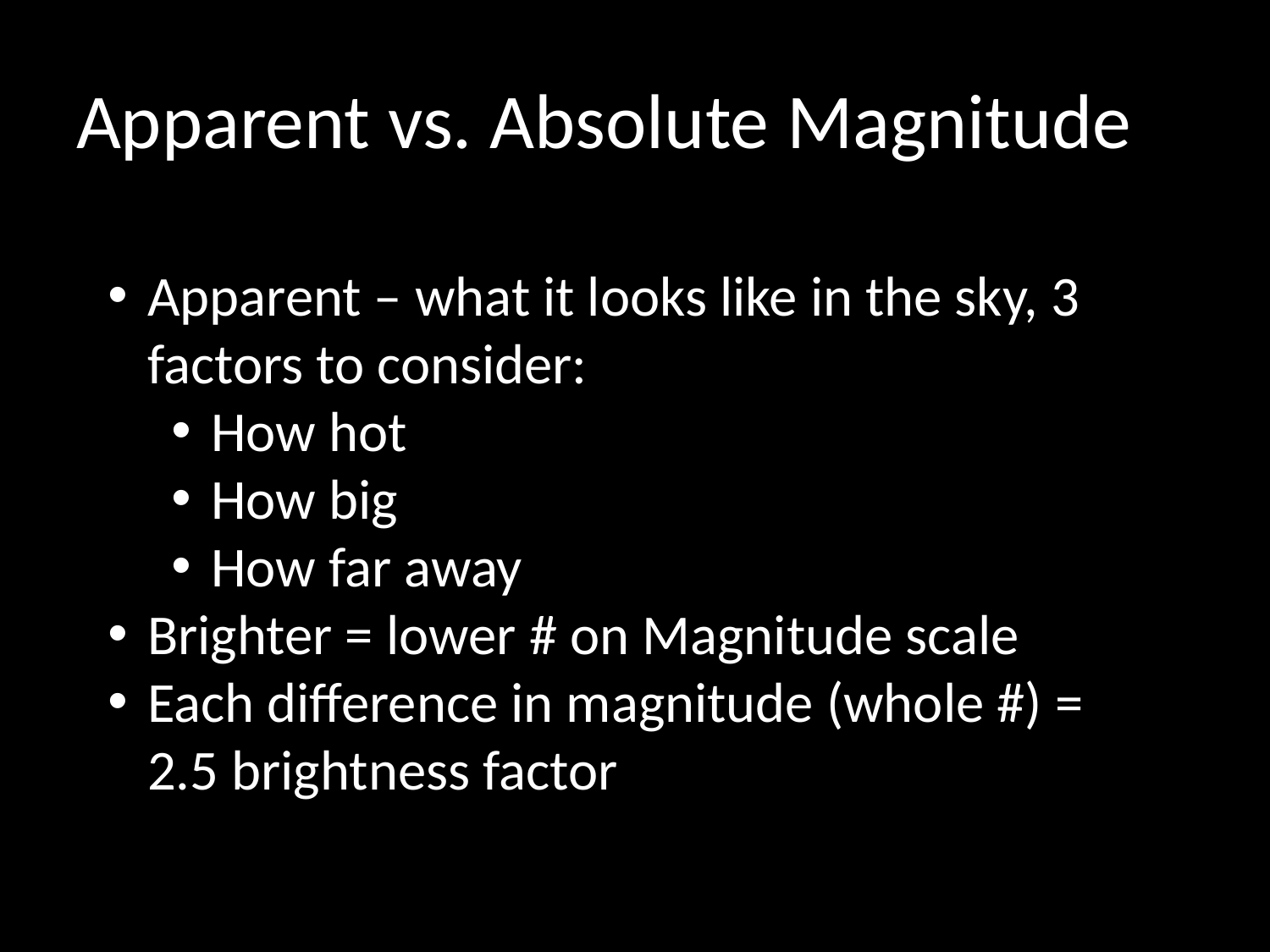

# Apparent vs. Absolute Magnitude
Apparent – what it looks like in the sky, 3 factors to consider:
How hot
How big
How far away
Brighter = lower # on Magnitude scale
Each difference in magnitude (whole #) = 2.5 brightness factor